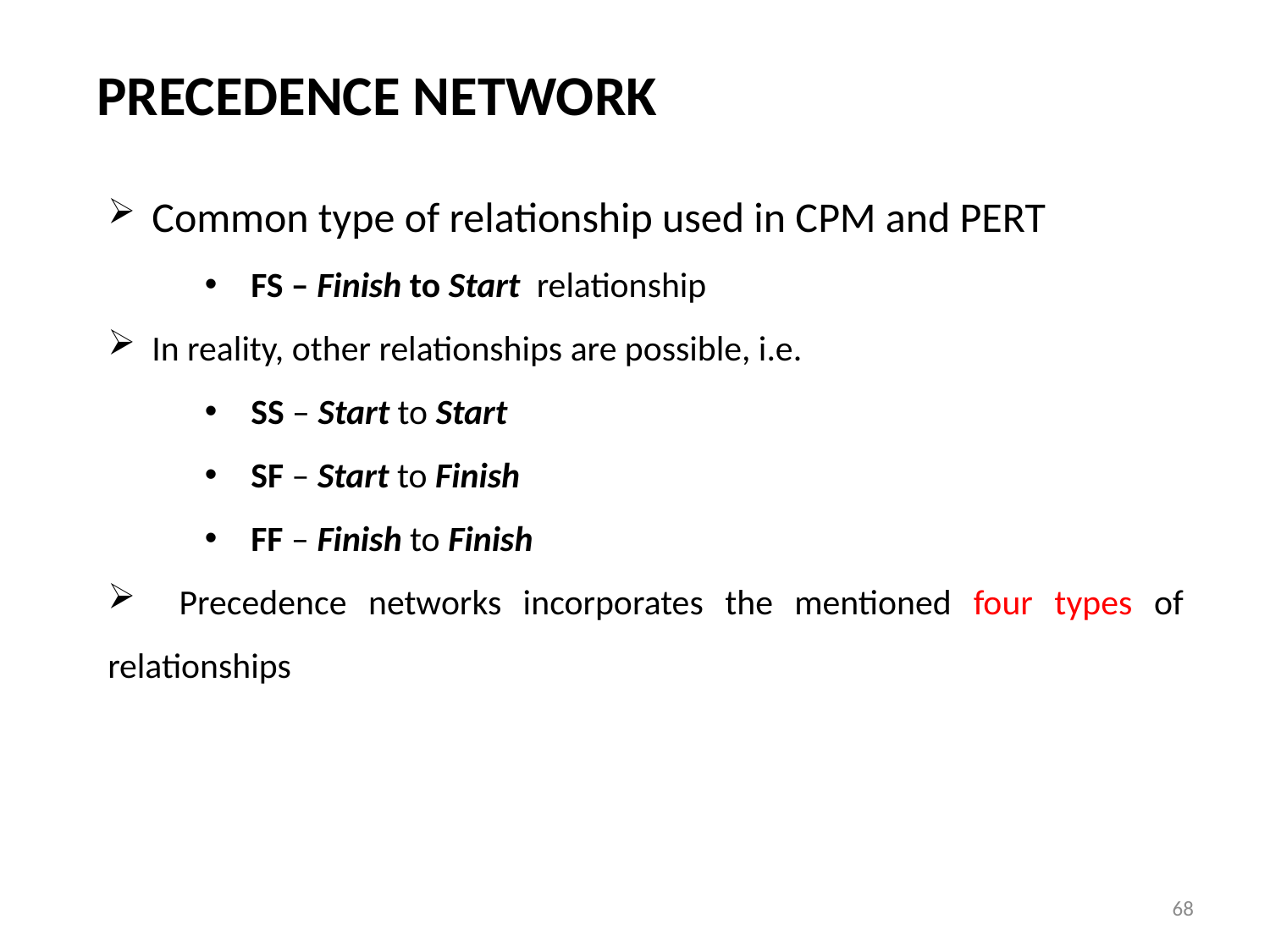

PRECEDENCE NETWORK
  Common type of relationship used in CPM and PERT
  FS – Finish to Start  relationship
  In reality, other relationships are possible, i.e.
  SS – Start to Start
  SF – Start to Finish
  FF – Finish to Finish
  Precedence networks incorporates the mentioned four types of relationships
68